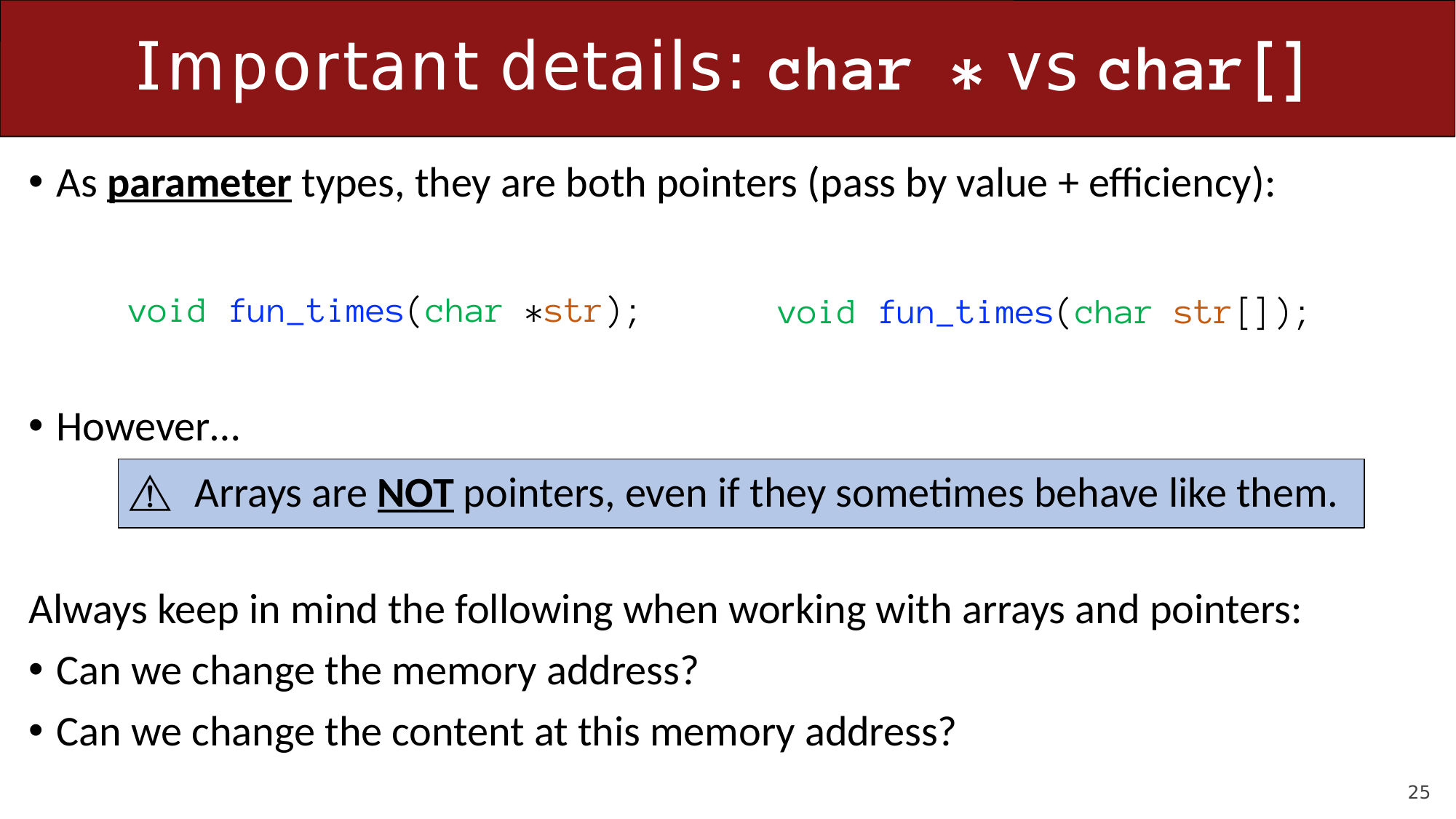

# Important details: char * vs char[]
As parameter types, they are both pointers (pass by value + efficiency):

However…

Always keep in mind the following when working with arrays and pointers:
Can we change the memory address?
Can we change the content at this memory address?

void fun_times(char *str);
void fun_times(char str[]);
⚠️ Arrays are NOT pointers, even if they sometimes behave like them.